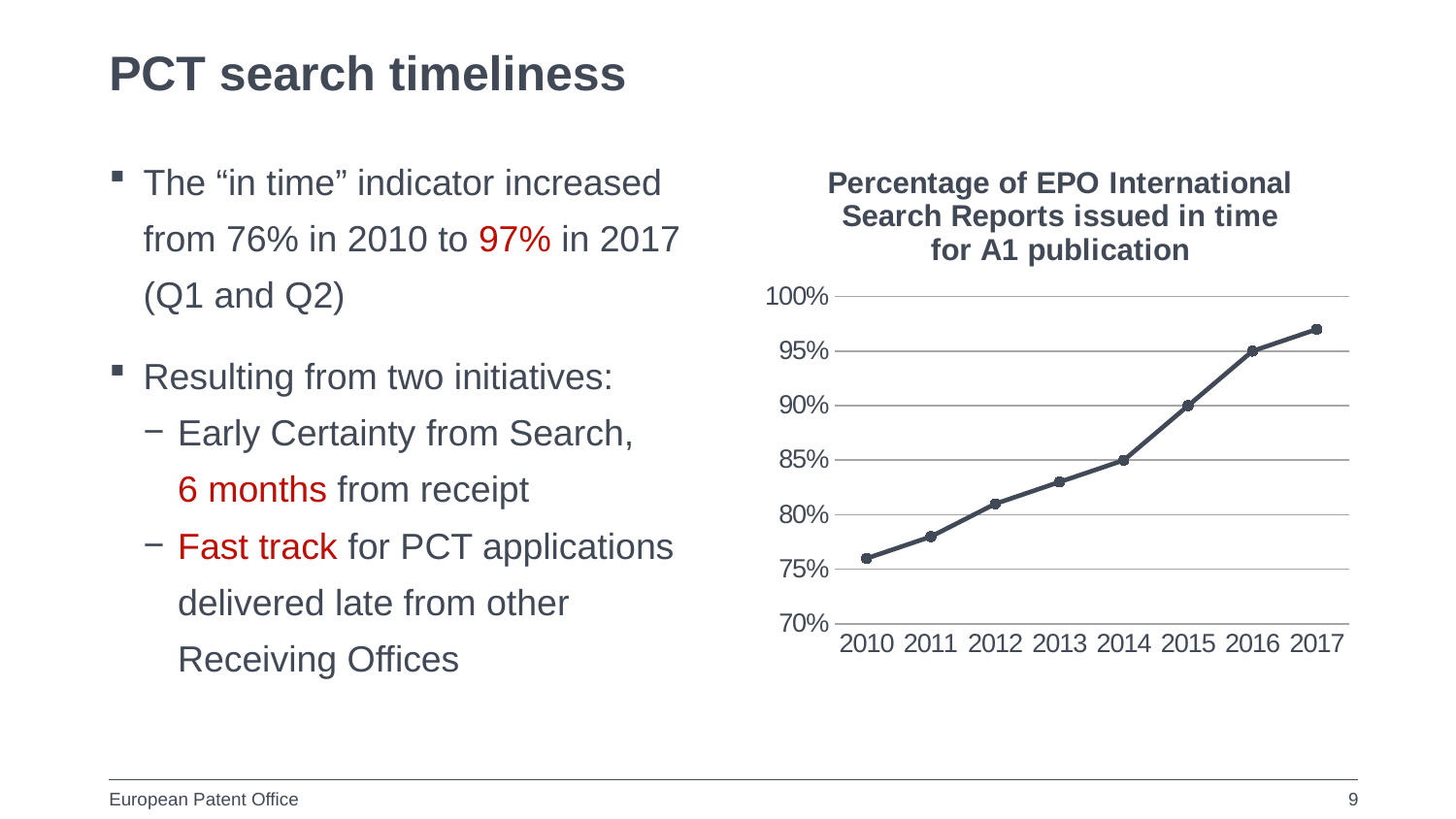

PCT search timeliness

The “in time” indicator increased from 76% in 2010 to 97% in 2017 (Q1 and Q2)
Resulting from two initiatives:
Early Certainty from Search,
6 months from receipt
Fast track for PCT applications delivered late from other Receiving Offices

### Chart: Percentage of EPO International Search Reports issued in time for A1 publication

| Category | Datenreihe 1 |
|---|---|
| 2010 | 0.76 |
| 2011 | 0.78 |
| 2012 | 0.81 |
| 2013 | 0.83 |
| 2014 | 0.85 |
| 2015 | 0.9 |
| 2016 | 0.95 |
| 2017 | 0.97 |
9